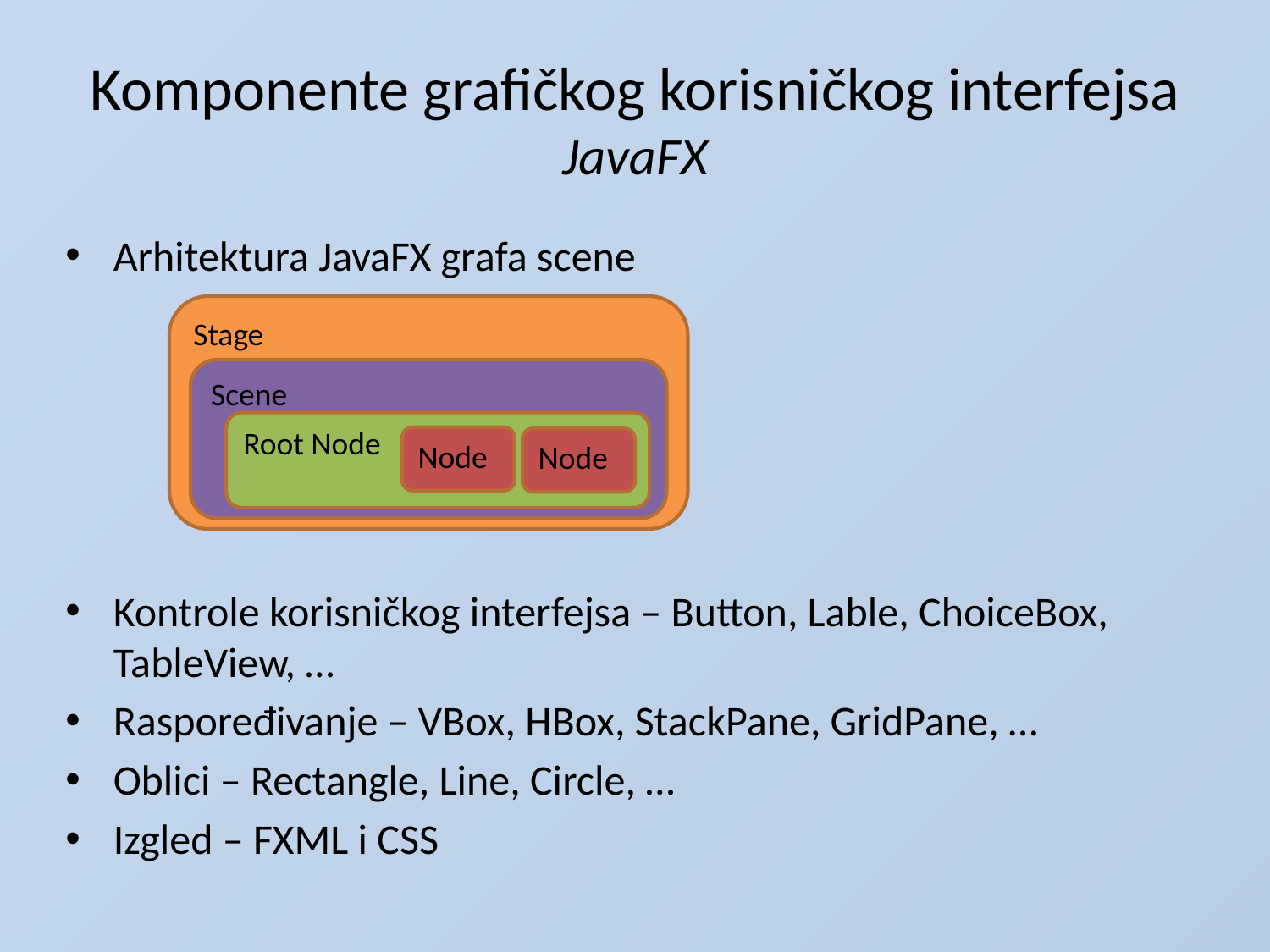

# Komponente grafičkog korisničkog interfejsa JavaFX
Arhitektura JavaFX grafa scene

Kontrole korisničkog interfejsa – Button, Lable, ChoiceBox, TableView, …
Raspoređivanje – VBox, HBox, StackPane, GridPane, …
Oblici – Rectangle, Line, Circle, …
Izgled – FXML i CSS

Stage
Scene
Root Node
Node
Node